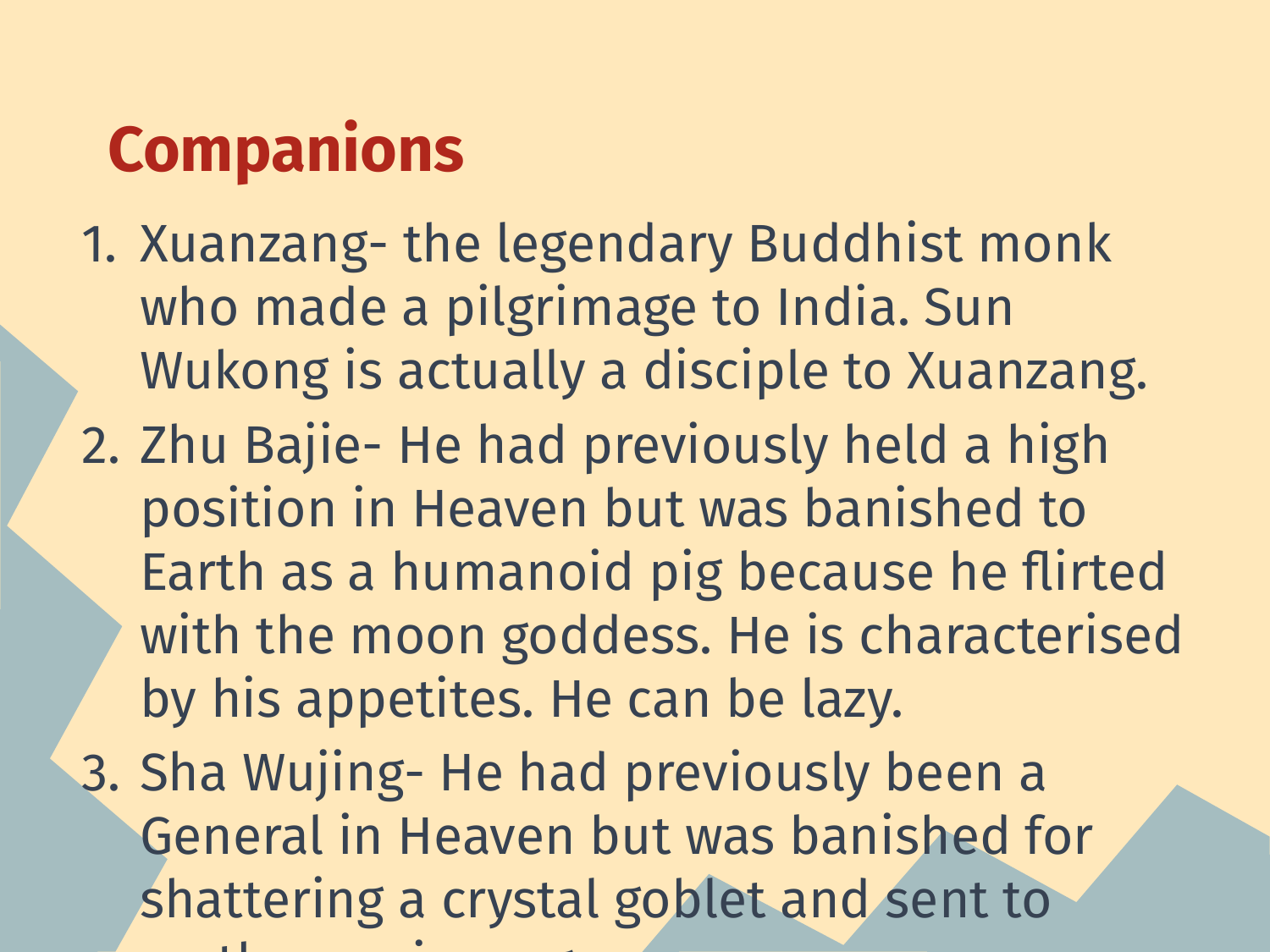

# Companions
Xuanzang- the legendary Buddhist monk who made a pilgrimage to India. Sun Wukong is actually a disciple to Xuanzang.
Zhu Bajie- He had previously held a high position in Heaven but was banished to Earth as a humanoid pig because he flirted with the moon goddess. He is characterised by his appetites. He can be lazy.
Sha Wujing- He had previously been a General in Heaven but was banished for shattering a crystal goblet and sent to earth as a river ogre.